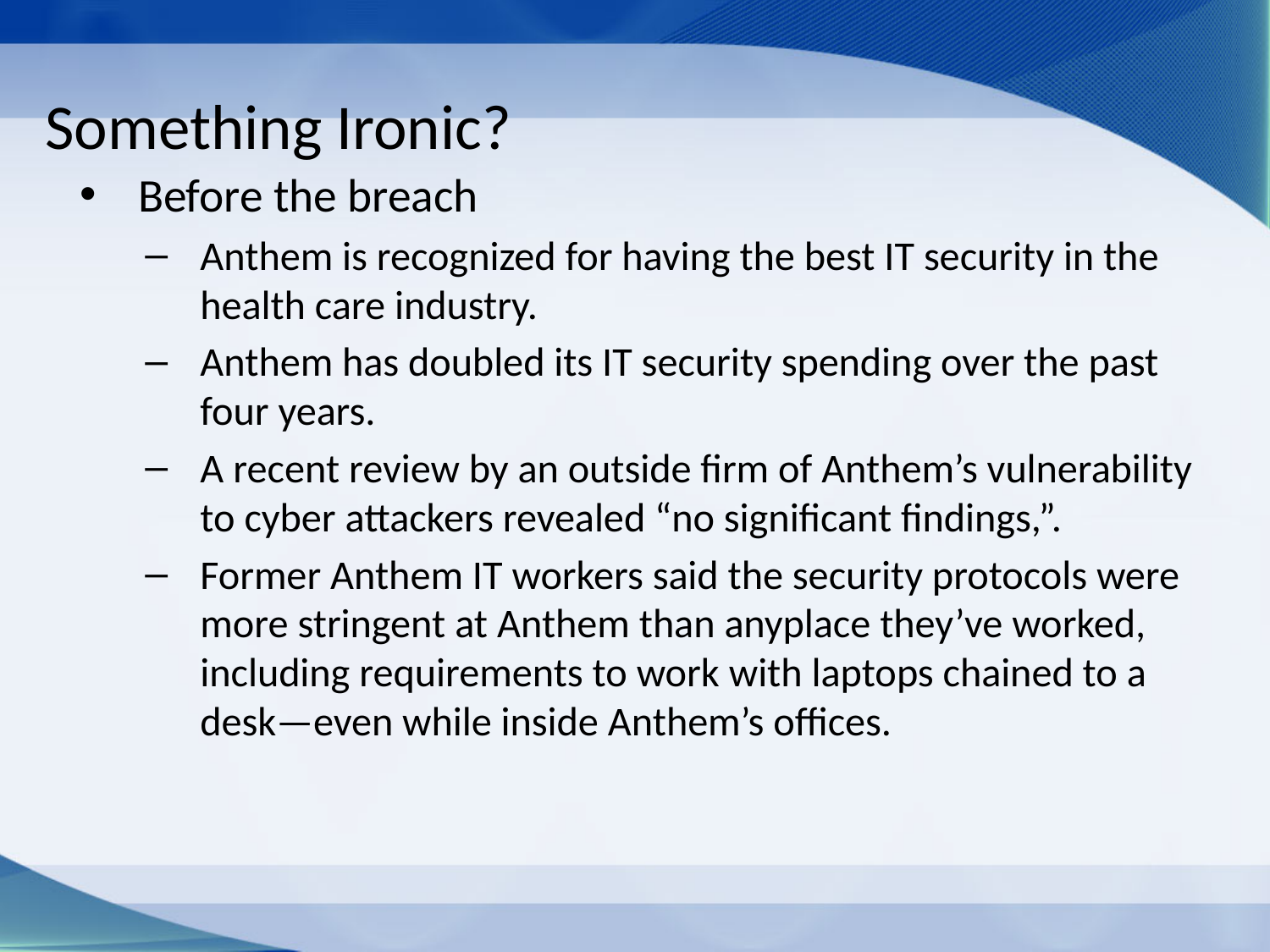

# Something Ironic?
Before the breach
Anthem is recognized for having the best IT security in the health care industry.
Anthem has doubled its IT security spending over the past four years.
A recent review by an outside firm of Anthem’s vulnerability to cyber attackers revealed “no significant findings,”.
Former Anthem IT workers said the security protocols were more stringent at Anthem than anyplace they’ve worked, including requirements to work with laptops chained to a desk—even while inside Anthem’s offices.